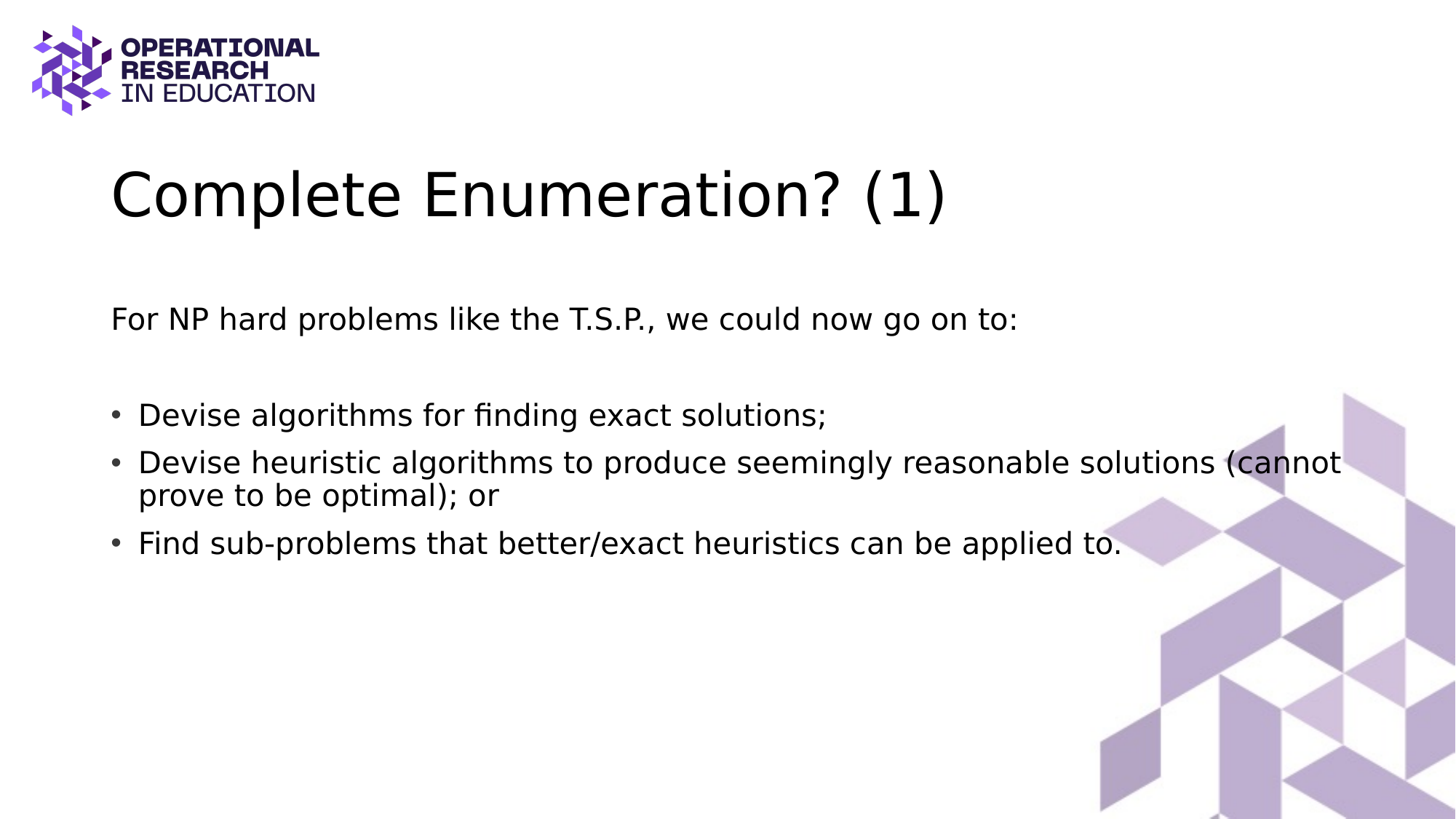

# Complete Enumeration? (1)
For NP hard problems like the T.S.P., we could now go on to:

Devise algorithms for finding exact solutions;
Devise heuristic algorithms to produce seemingly reasonable solutions (cannot prove to be optimal); or
Find sub-problems that better/exact heuristics can be applied to.